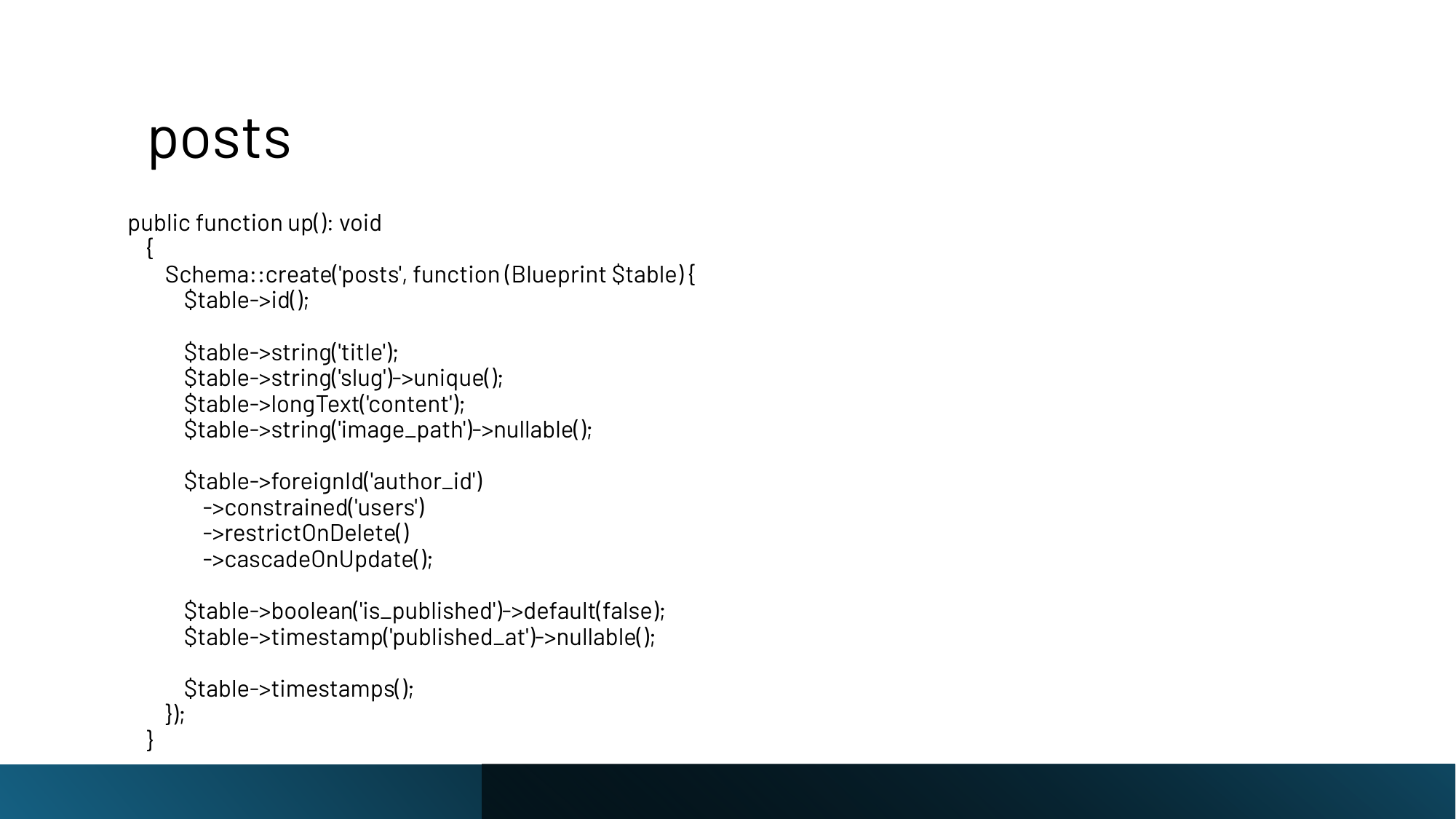

# posts
public function up(): void
    {
        Schema::create('posts', function (Blueprint $table) {
            $table->id();
            $table->string('title');
            $table->string('slug')->unique();
            $table->longText('content');
            $table->string('image_path')->nullable();
            $table->foreignId('author_id')
                ->constrained('users')
                ->restrictOnDelete()
                ->cascadeOnUpdate();
            $table->boolean('is_published')->default(false);
            $table->timestamp('published_at')->nullable();
            $table->timestamps();
        });
    }